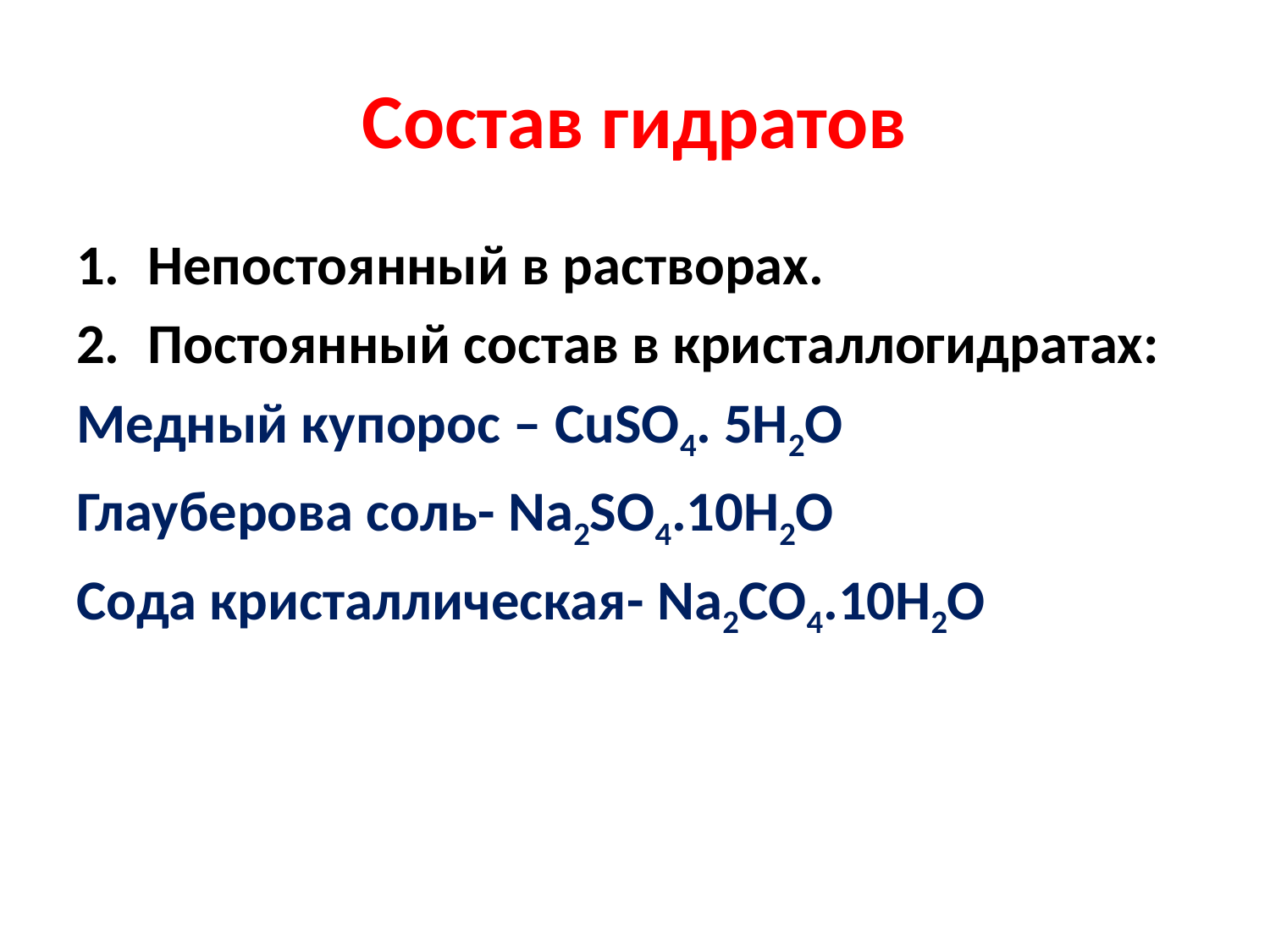

# Состав гидратов
Непостоянный в растворах.
Постоянный состав в кристаллогидратах:
Медный купорос – CuSO4. 5H2O
Глауберова соль- Na2SO4.10H2O
Сода кристаллическая- Na2CO4.10H2O